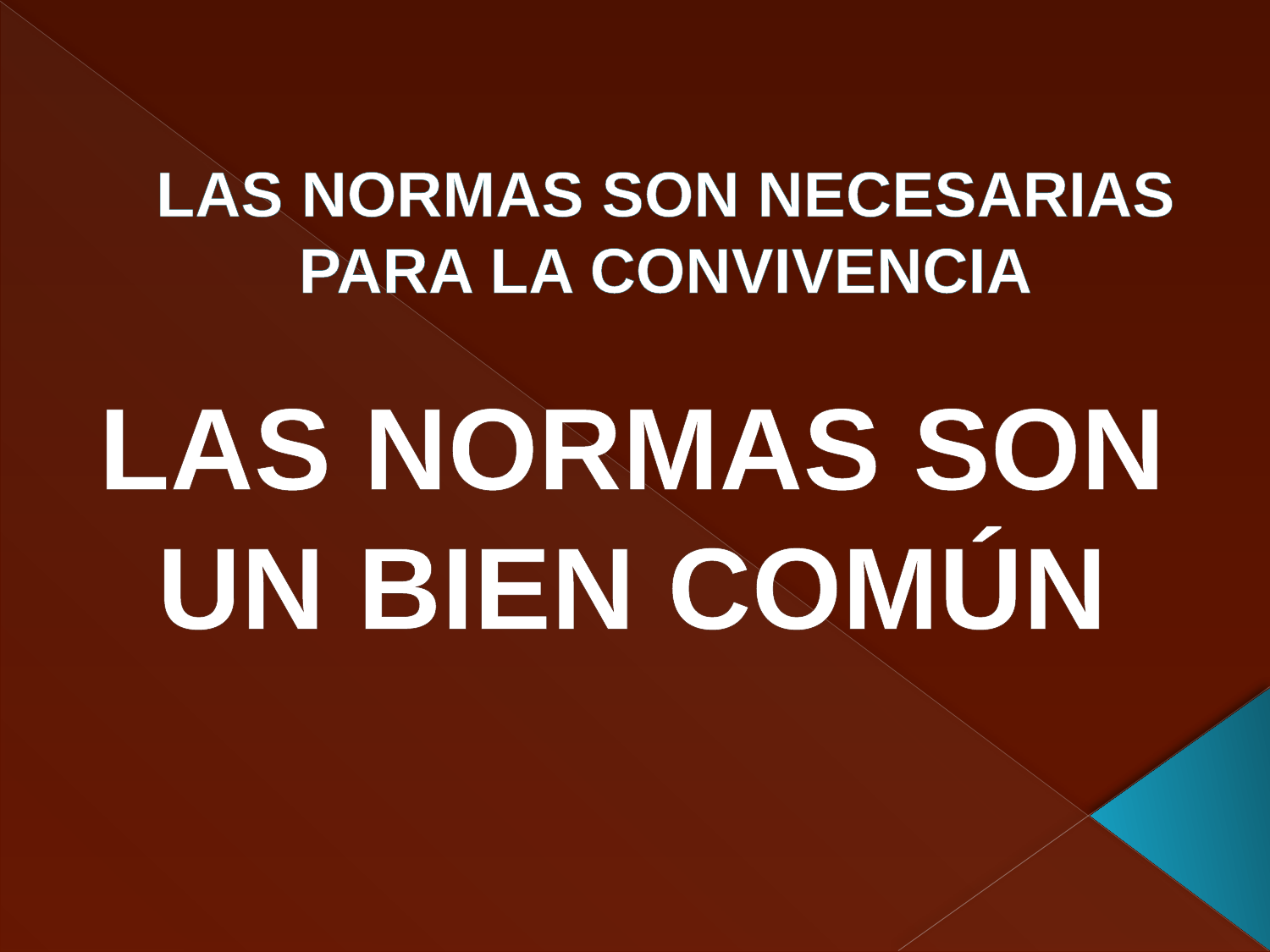

# LAS NORMAS SON NECESARIAS PARA LA CONVIVENCIA
LAS NORMAS SON UN BIEN COMÚN